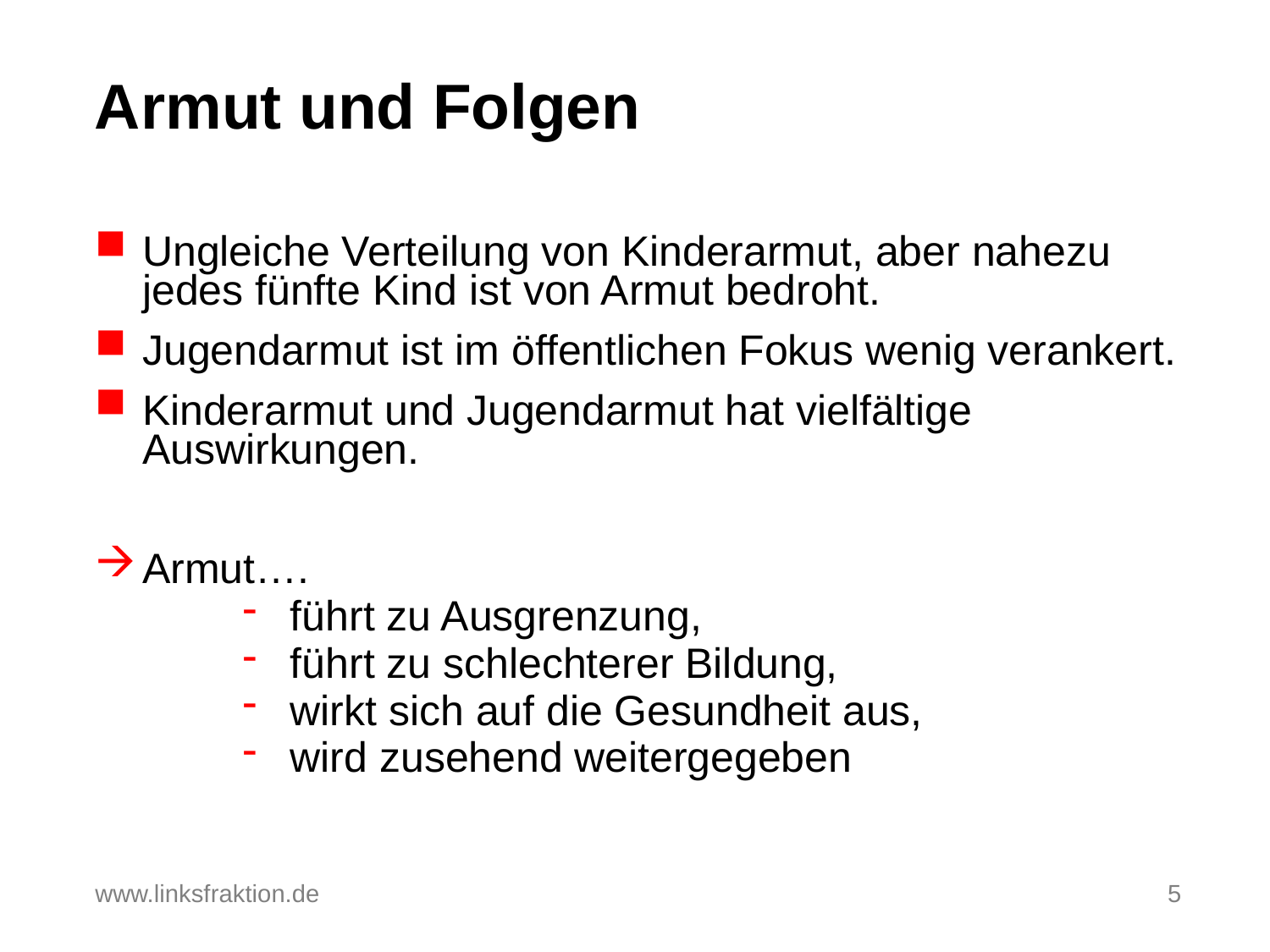

# Armut und Folgen

Ungleiche Verteilung von Kinderarmut, aber nahezu jedes fünfte Kind ist von Armut bedroht.
Jugendarmut ist im öffentlichen Fokus wenig verankert.
Kinderarmut und Jugendarmut hat vielfältige Auswirkungen.

Armut….
führt zu Ausgrenzung,
führt zu schlechterer Bildung,
wirkt sich auf die Gesundheit aus,
wird zusehend weitergegeben

www.linksfraktion.de
5